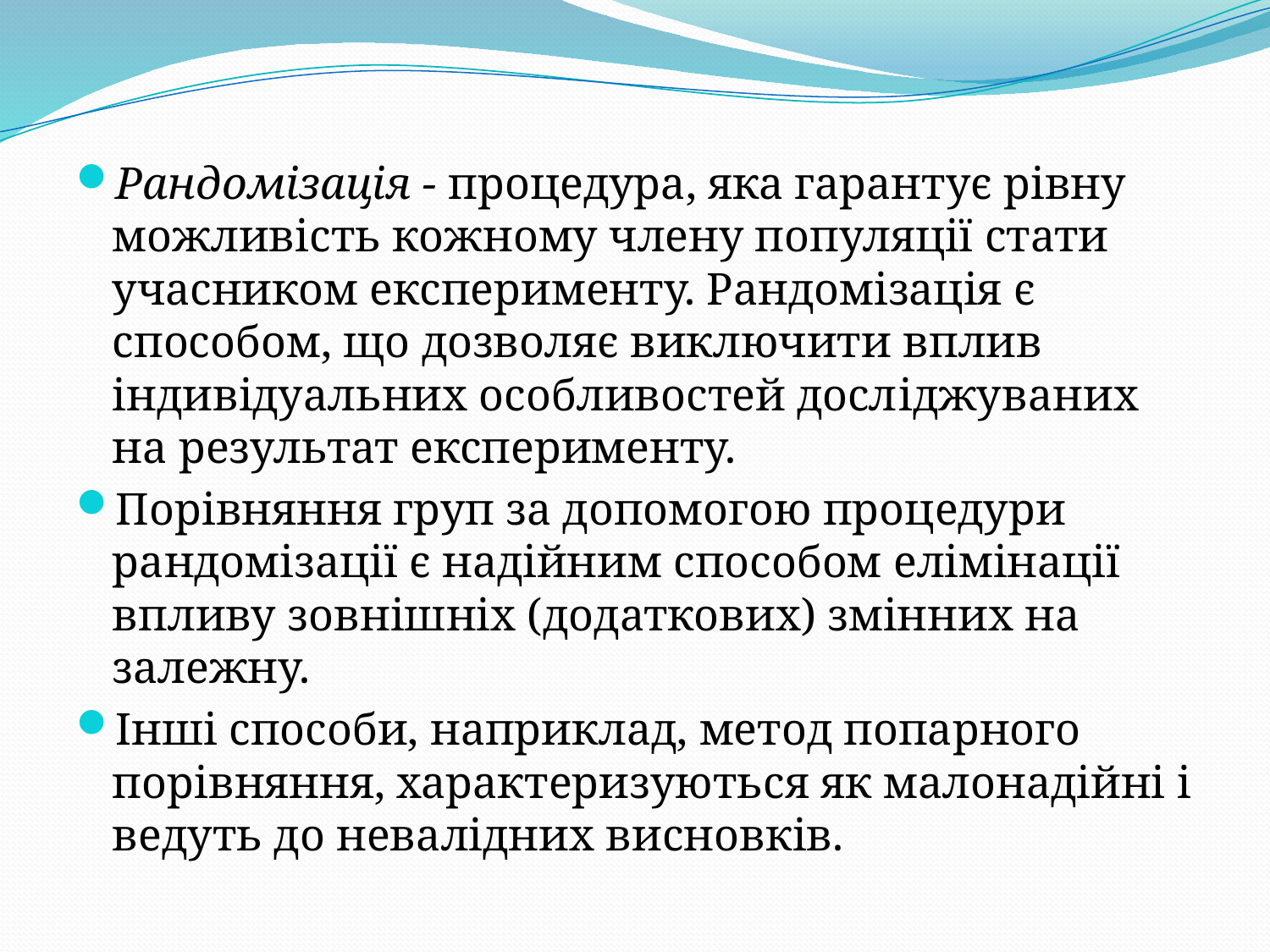

Рандомізація - процедура, яка гарантує рівну можливість кожному члену популяції стати учасником експерименту. Рандомізація є способом, що дозволяє виключити вплив індивідуальних особливостей досліджуваних на результат експерименту.
Порівняння груп за допомогою процедури рандомізації є надійним способом елімінації впливу зовнішніх (додаткових) змінних на залежну.
Інші способи, наприклад, метод попарного порівняння, характеризуються як малонадійні і ведуть до невалідних висновків.